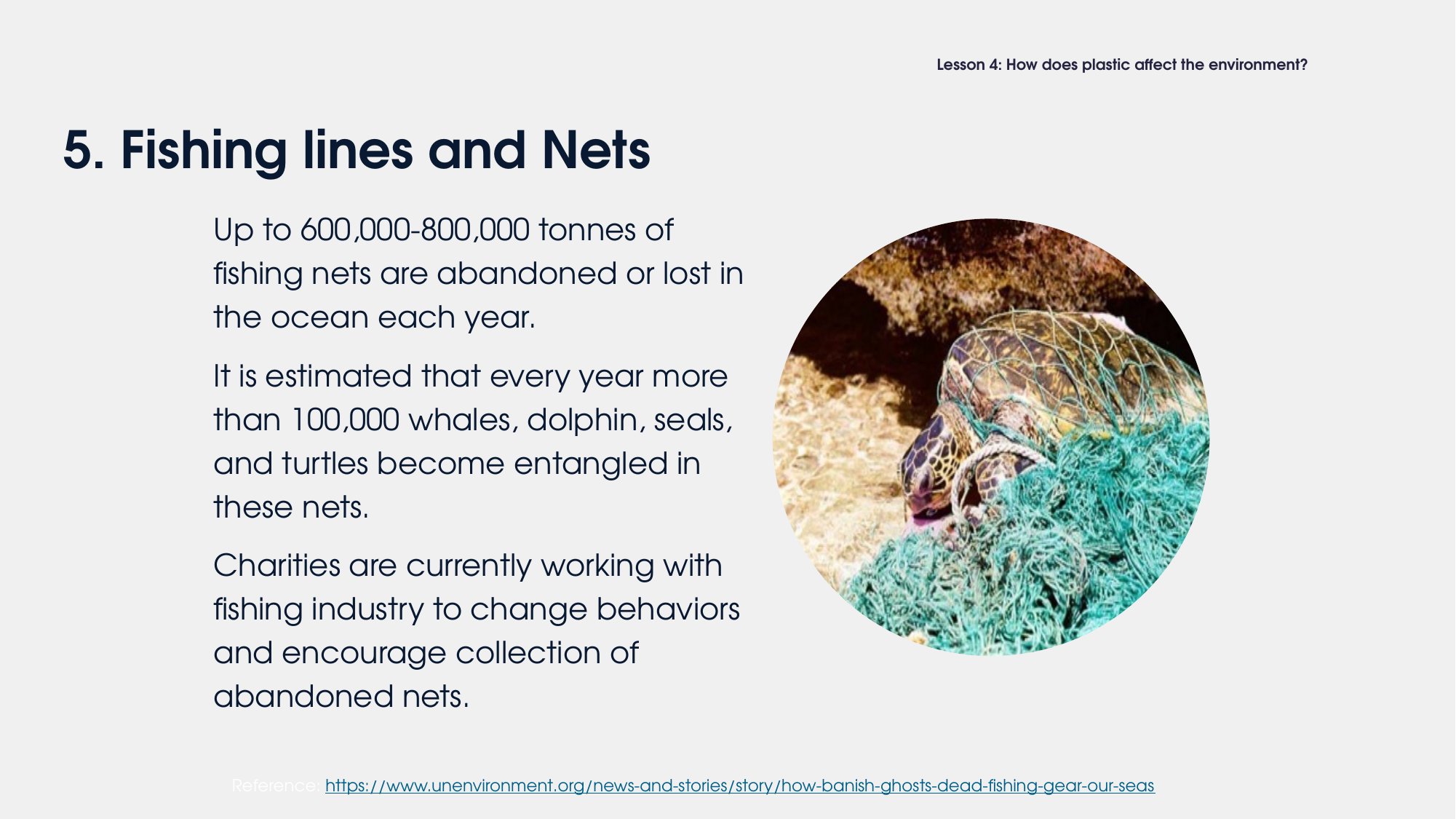

# Lesson 4: How does plastic affect the environment?
5. Fishing lines and Nets
Up to 600,000-800,000 tonnes of fishing nets are abandoned or lost in the ocean each year.
It is estimated that every year more than 100,000 whales, dolphin, seals, and turtles become entangled in these nets.
Charities are currently working with fishing industry to change behaviors and encourage collection of abandoned nets.

Reference: https://www.unenvironment.org/news-and-stories/story/how-banish-ghosts-dead-fishing-gear-our-seas